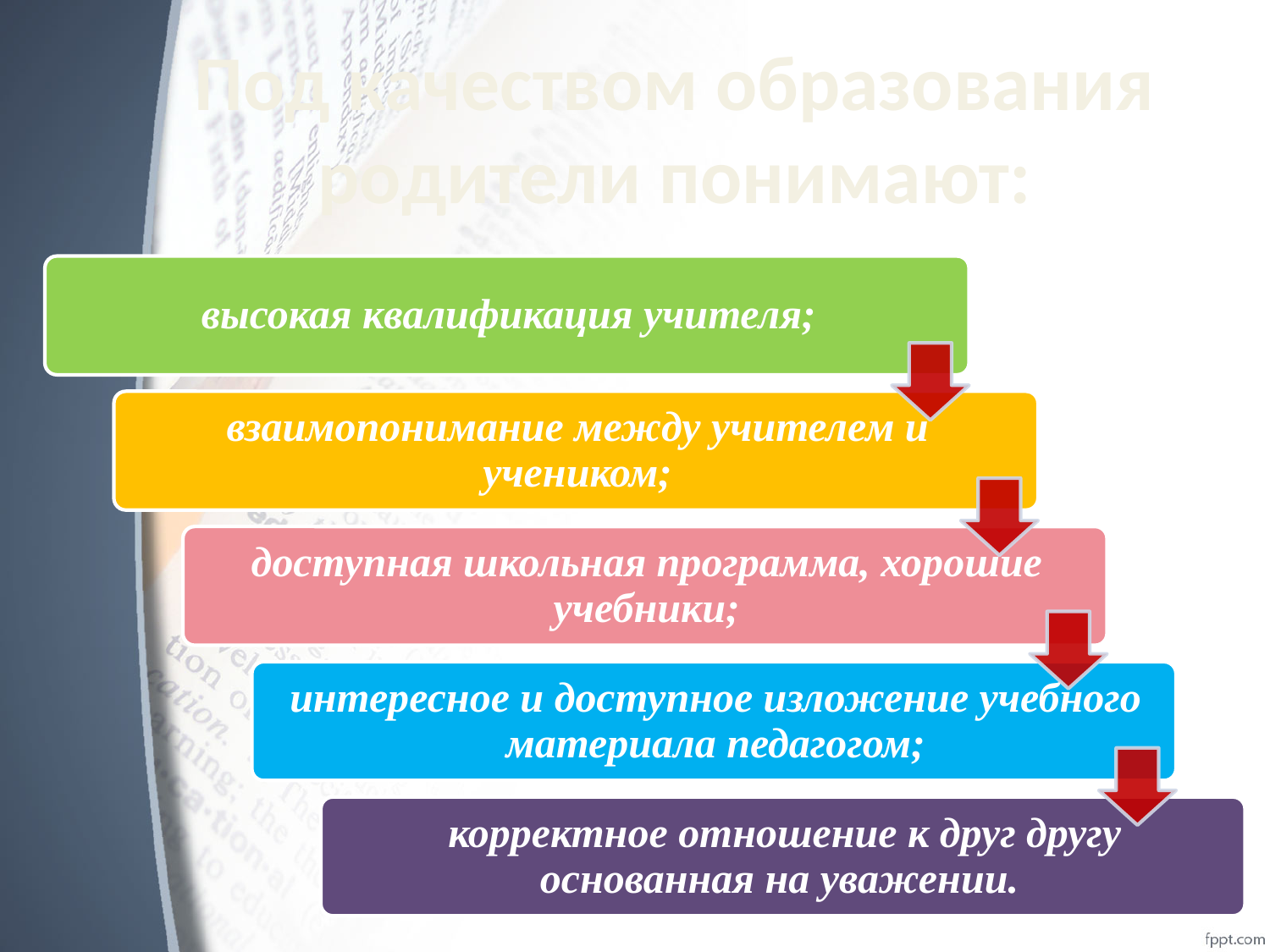

# Под качеством образования родители понимают:
высокая квалификация учителя;
взаимопонимание между учителем и учеником;
доступная школьная программа, хорошие учебники;
интересное и доступное изложение учебного материала педагогом;
корректное отношение к друг другу основанная на уважении.